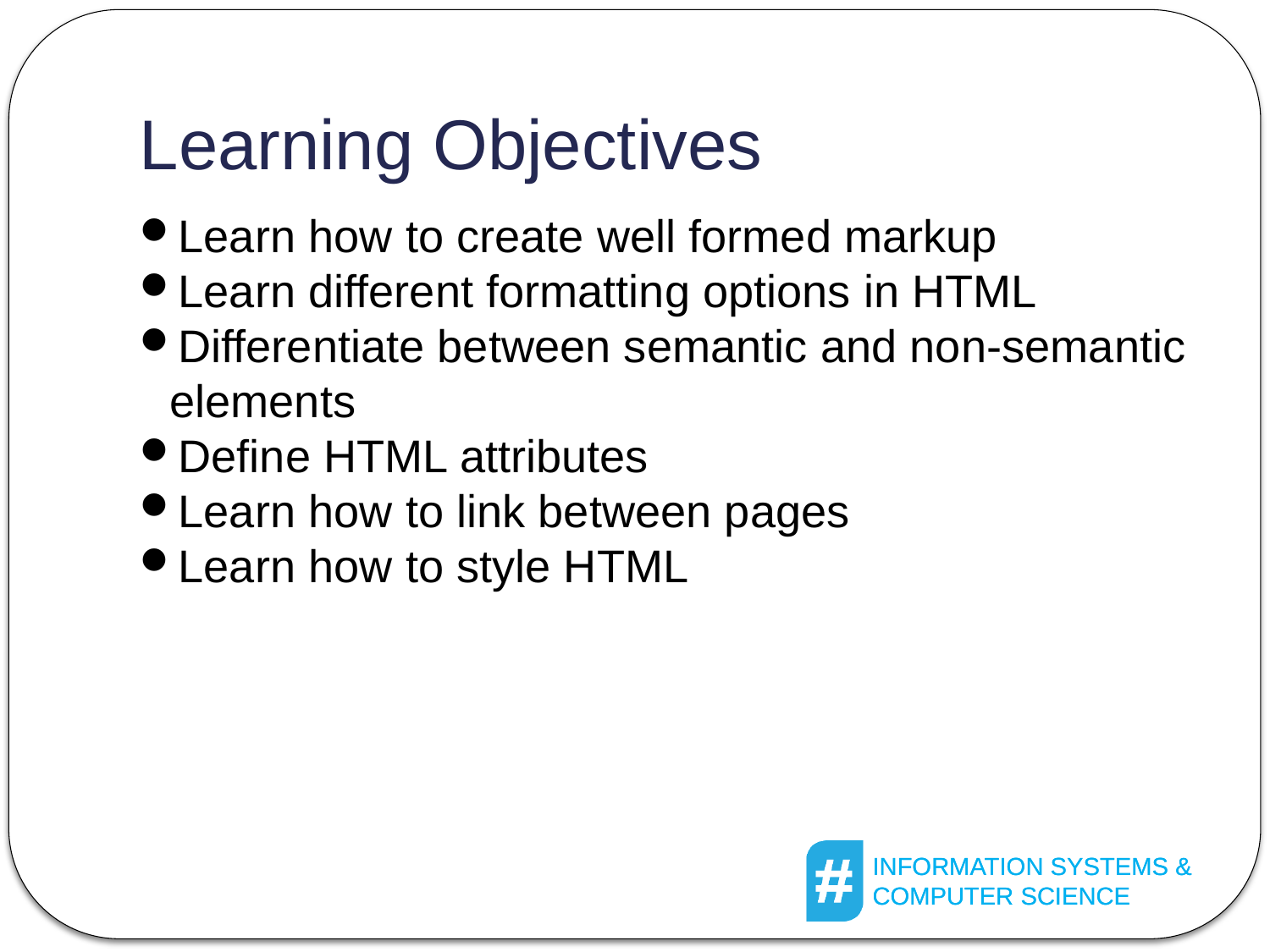

Learning Objectives
Learn how to create well formed markup
Learn different formatting options in HTML
Differentiate between semantic and non-semantic elements
Define HTML attributes
Learn how to link between pages
Learn how to style HTML